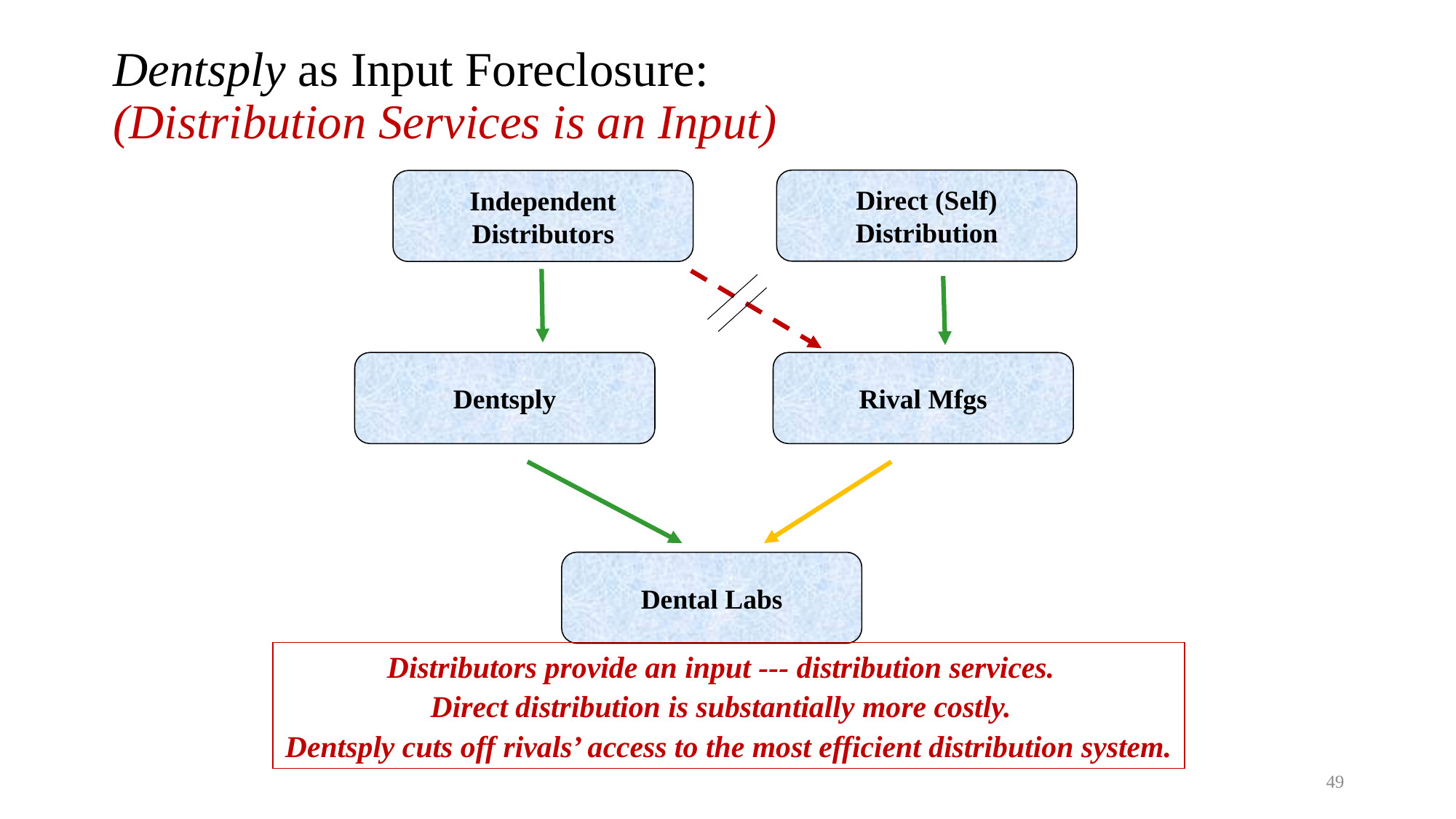

# Dentsply as Input Foreclosure: (Distribution Services is an Input)
Direct (Self)
Distribution
Independent
Distributors

Dentsply
Rival Mfgs

Dental Labs
Distributors provide an input --- distribution services.
Direct distribution is substantially more costly.
Dentsply cuts off rivals’ access to the most efficient distribution system.
49